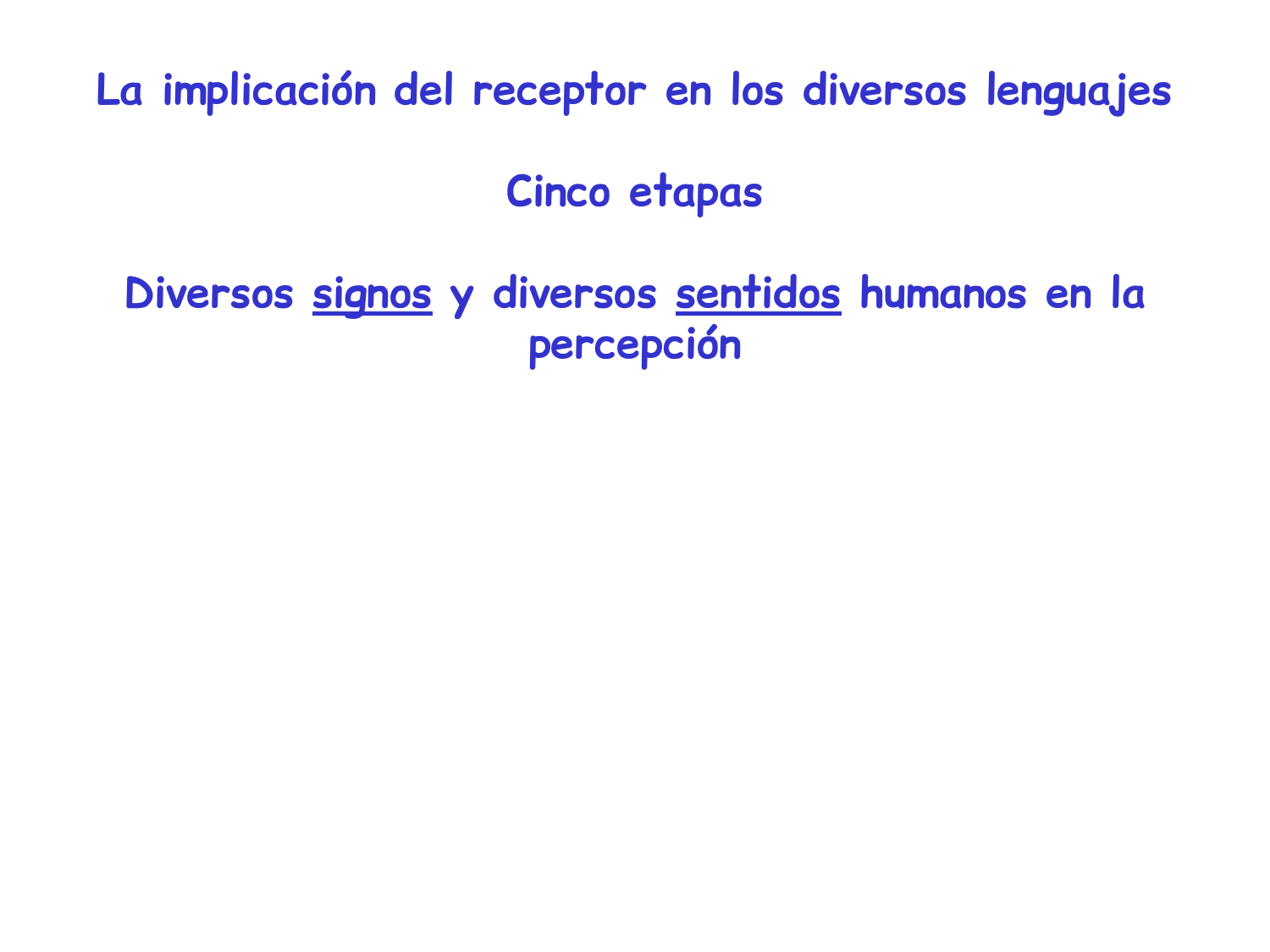

La implicación del receptor en los diversos lenguajes

Cinco etapas

Diversos signos y diversos sentidos humanos en la percepción